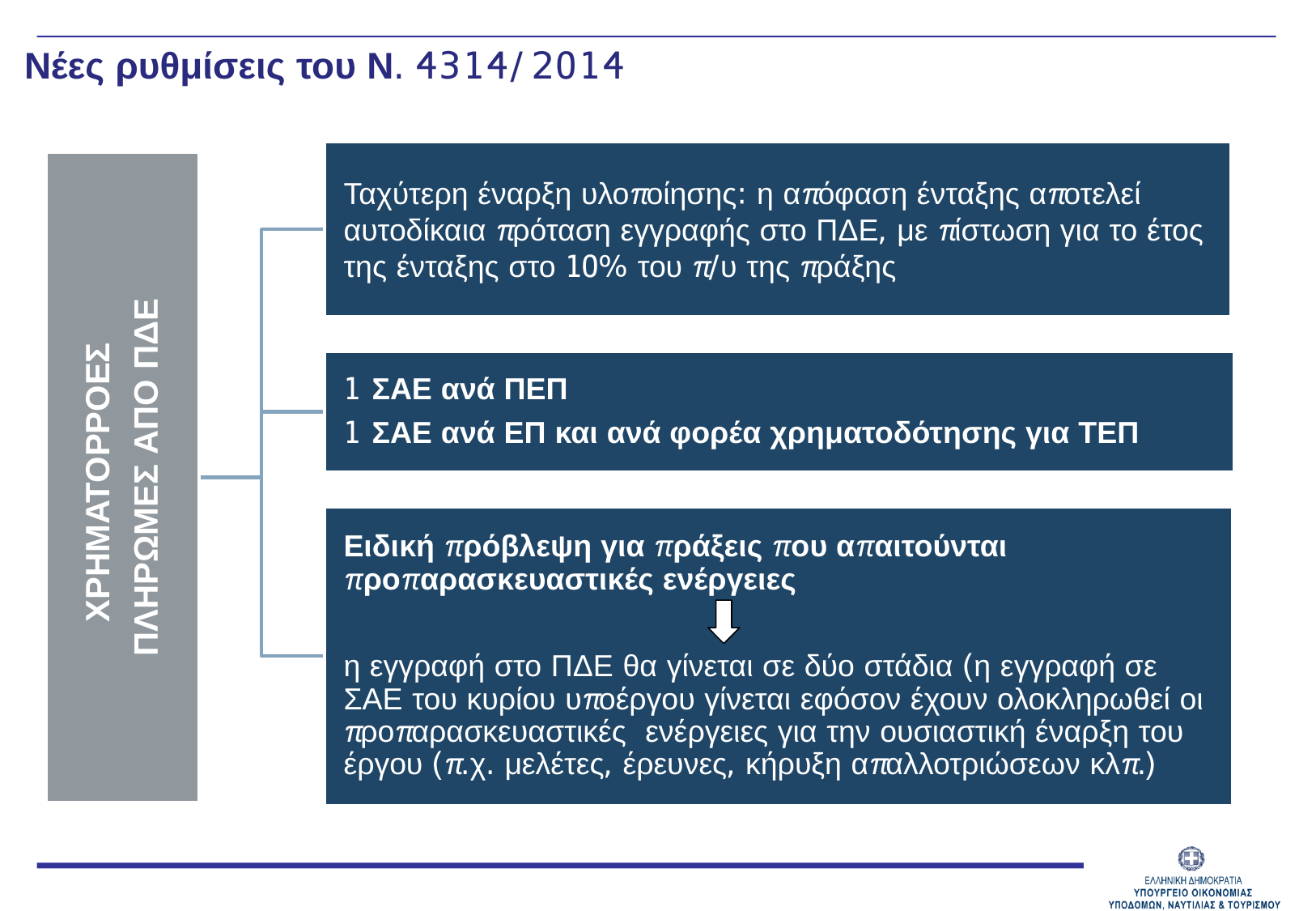

Νέες ρυθμίσεις του Ν. 4314/2014

Ταχύτερη έναρξη υλοποίησης: η απόφαση ένταξης αποτελεί αυτοδίκαια πρόταση εγγραφής στο ΠΔΕ, με πίστωση για το έτος της ένταξης στο 10% του π/υ της πράξης

1 ΣΑΕ ανά ΠΕΠ
1 ΣΑΕ ανά ΕΠ και ανά φορέα χρηματοδότησης για ΤΕΠ
ΧΡΗΜΑΤΟΡΡΟΕΣ
ΠΛΗΡΩΜΕΣ ΑΠΟ ΠΔΕ

Ειδική πρόβλεψη για πράξεις που απαιτούνται προπαρασκευαστικές ενέργειες

η εγγραφή στο ΠΔΕ θα γίνεται σε δύο στάδια (η εγγραφή σε ΣΑΕ του κυρίου υποέργου γίνεται εφόσον έχουν ολοκληρωθεί οι προπαρασκευαστικές  ενέργειες για την ουσιαστική έναρξη του έργου (π.χ. μελέτες, έρευνες, κήρυξη απαλλοτριώσεων κλπ.)